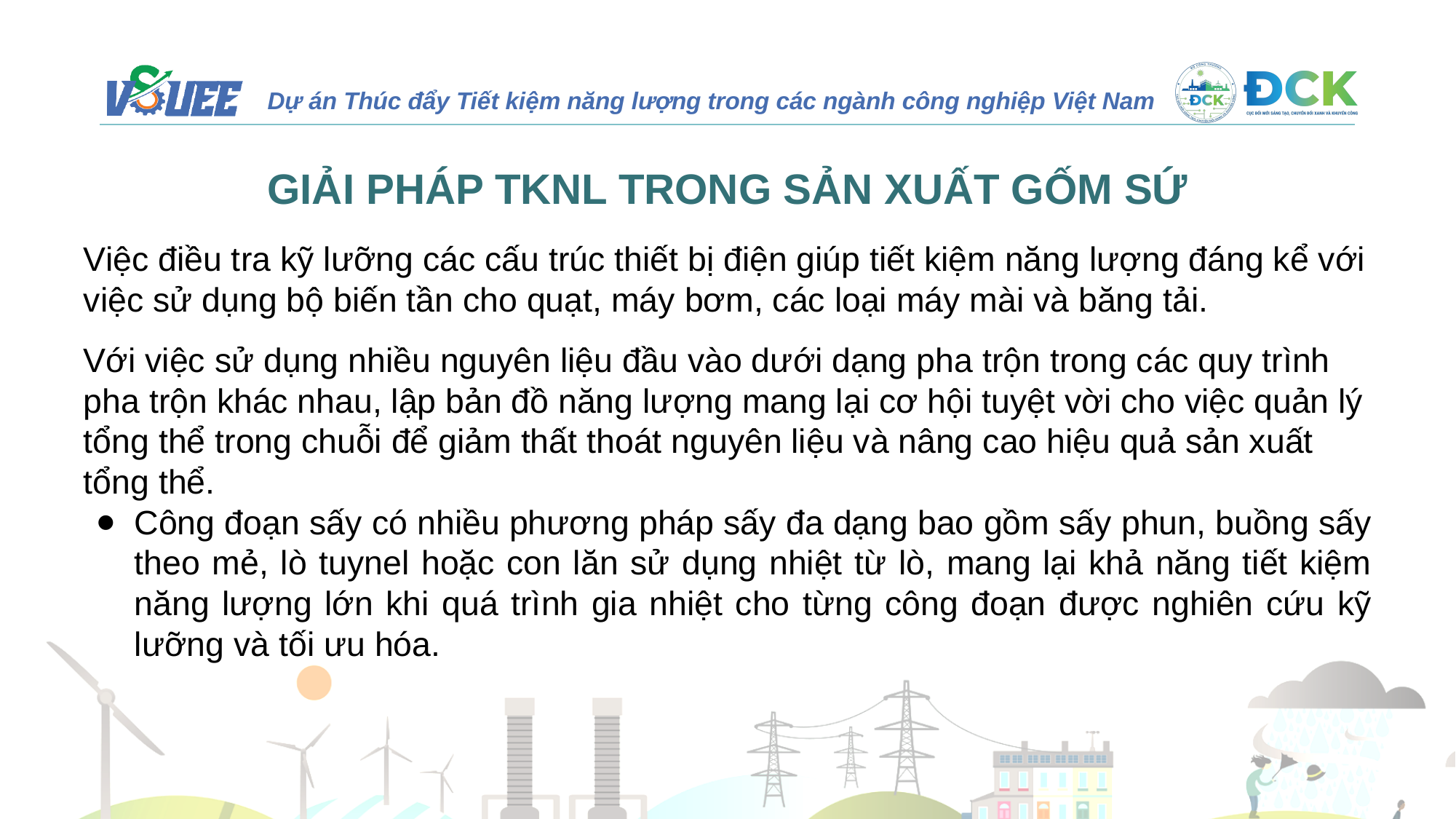

# GIẢI PHÁP TKNL TRONG SẢN XUẤT GỐM SỨ
Việc điều tra kỹ lưỡng các cấu trúc thiết bị điện giúp tiết kiệm năng lượng đáng kể với việc sử dụng bộ biến tần cho quạt, máy bơm, các loại máy mài và băng tải.
Với việc sử dụng nhiều nguyên liệu đầu vào dưới dạng pha trộn trong các quy trình pha trộn khác nhau, lập bản đồ năng lượng mang lại cơ hội tuyệt vời cho việc quản lý tổng thể trong chuỗi để giảm thất thoát nguyên liệu và nâng cao hiệu quả sản xuất tổng thể.
Công đoạn sấy có nhiều phương pháp sấy đa dạng bao gồm sấy phun, buồng sấy theo mẻ, lò tuynel hoặc con lăn sử dụng nhiệt từ lò, mang lại khả năng tiết kiệm năng lượng lớn khi quá trình gia nhiệt cho từng công đoạn được nghiên cứu kỹ lưỡng và tối ưu hóa.